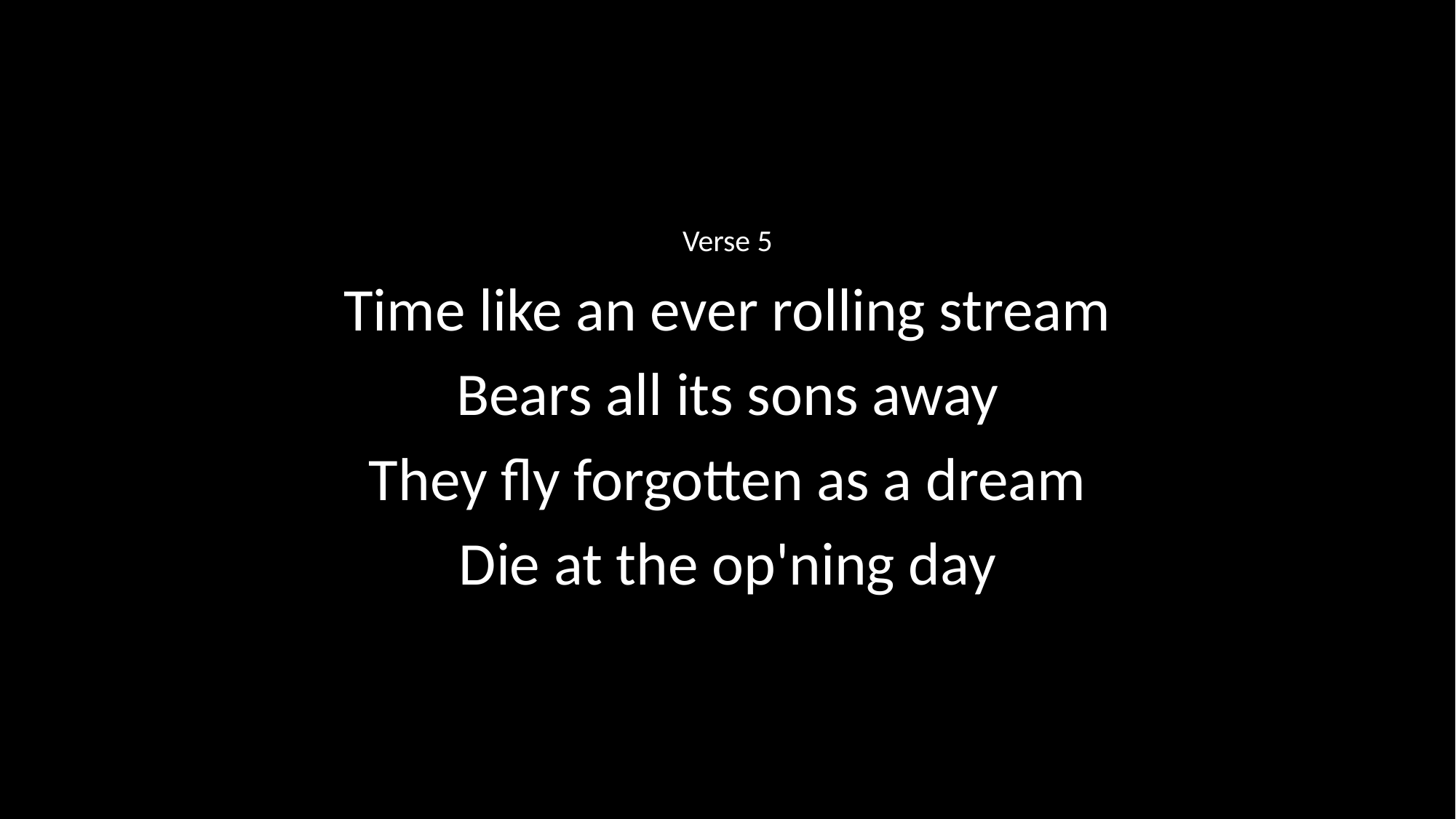

Verse 5
Time like an ever rolling stream
Bears all its sons away
They fly forgotten as a dream
Die at the op'ning day